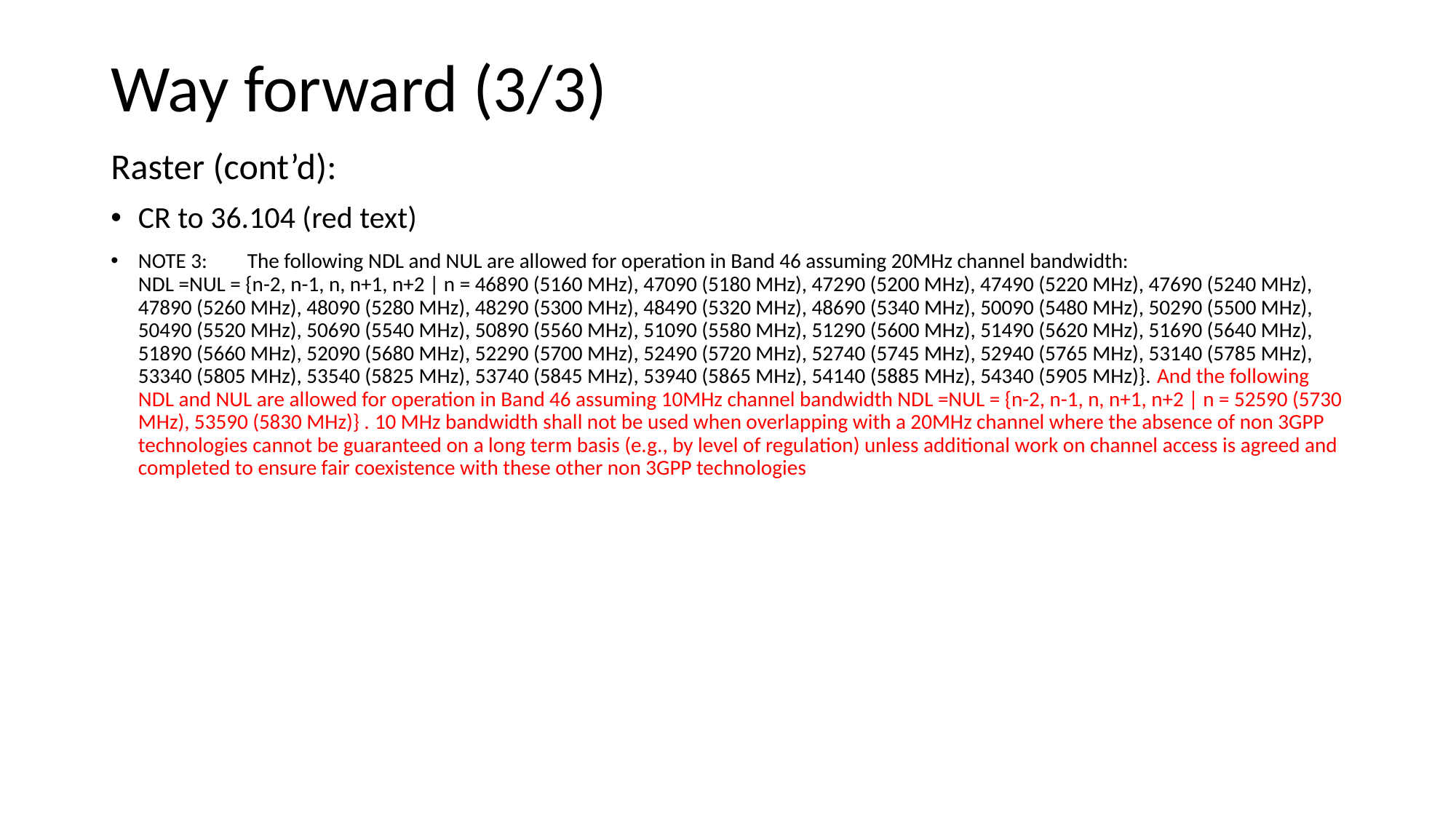

# Way forward (3/3)
Raster (cont’d):
CR to 36.104 (red text)
NOTE 3: 	The following NDL and NUL are allowed for operation in Band 46 assuming 20MHz channel bandwidth:
NDL =NUL = {n-2, n-1, n, n+1, n+2 | n = 46890 (5160 MHz), 47090 (5180 MHz), 47290 (5200 MHz), 47490 (5220 MHz), 47690 (5240 MHz), 47890 (5260 MHz), 48090 (5280 MHz), 48290 (5300 MHz), 48490 (5320 MHz), 48690 (5340 MHz), 50090 (5480 MHz), 50290 (5500 MHz), 50490 (5520 MHz), 50690 (5540 MHz), 50890 (5560 MHz), 51090 (5580 MHz), 51290 (5600 MHz), 51490 (5620 MHz), 51690 (5640 MHz), 51890 (5660 MHz), 52090 (5680 MHz), 52290 (5700 MHz), 52490 (5720 MHz), 52740 (5745 MHz), 52940 (5765 MHz), 53140 (5785 MHz), 53340 (5805 MHz), 53540 (5825 MHz), 53740 (5845 MHz), 53940 (5865 MHz), 54140 (5885 MHz), 54340 (5905 MHz)}. And the following NDL and NUL are allowed for operation in Band 46 assuming 10MHz channel bandwidth NDL =NUL = {n-2, n-1, n, n+1, n+2 | n = 52590 (5730 MHz), 53590 (5830 MHz)} . 10 MHz bandwidth shall not be used when overlapping with a 20MHz channel where the absence of non 3GPP technologies cannot be guaranteed on a long term basis (e.g., by level of regulation) unless additional work on channel access is agreed and completed to ensure fair coexistence with these other non 3GPP technologies